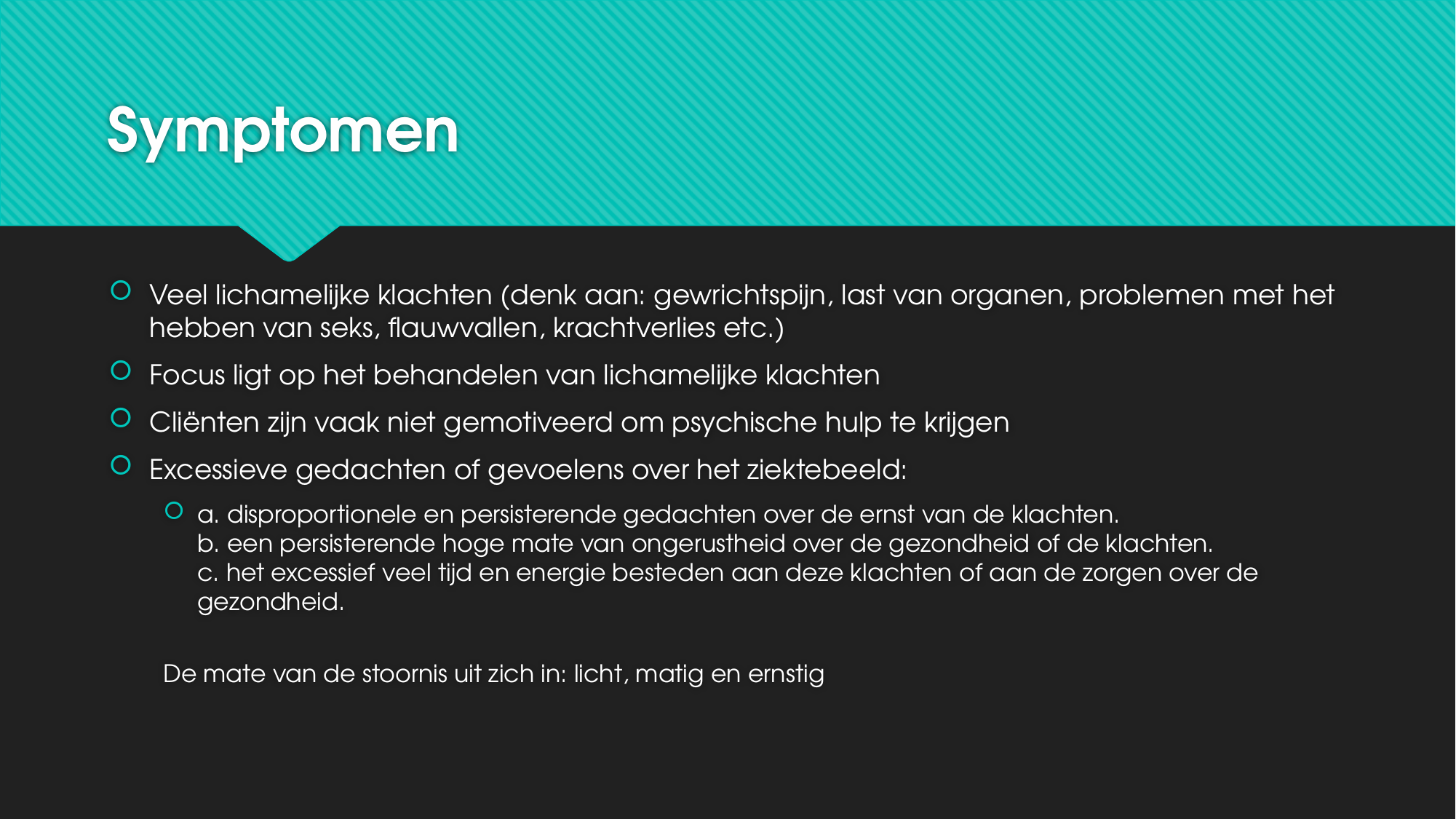

# Symptomen
Veel lichamelijke klachten (denk aan: gewrichtspijn, last van organen, problemen met het hebben van seks, flauwvallen, krachtverlies etc.)
Focus ligt op het behandelen van lichamelijke klachten
Cliënten zijn vaak niet gemotiveerd om psychische hulp te krijgen
Excessieve gedachten of gevoelens over het ziektebeeld:
a. disproportionele en persisterende gedachten over de ernst van de klachten.
b. een persisterende hoge mate van ongerustheid over de gezondheid of de klachten.
c. het excessief veel tijd en energie besteden aan deze klachten of aan de zorgen over de gezondheid.
De mate van de stoornis uit zich in: licht, matig en ernstig